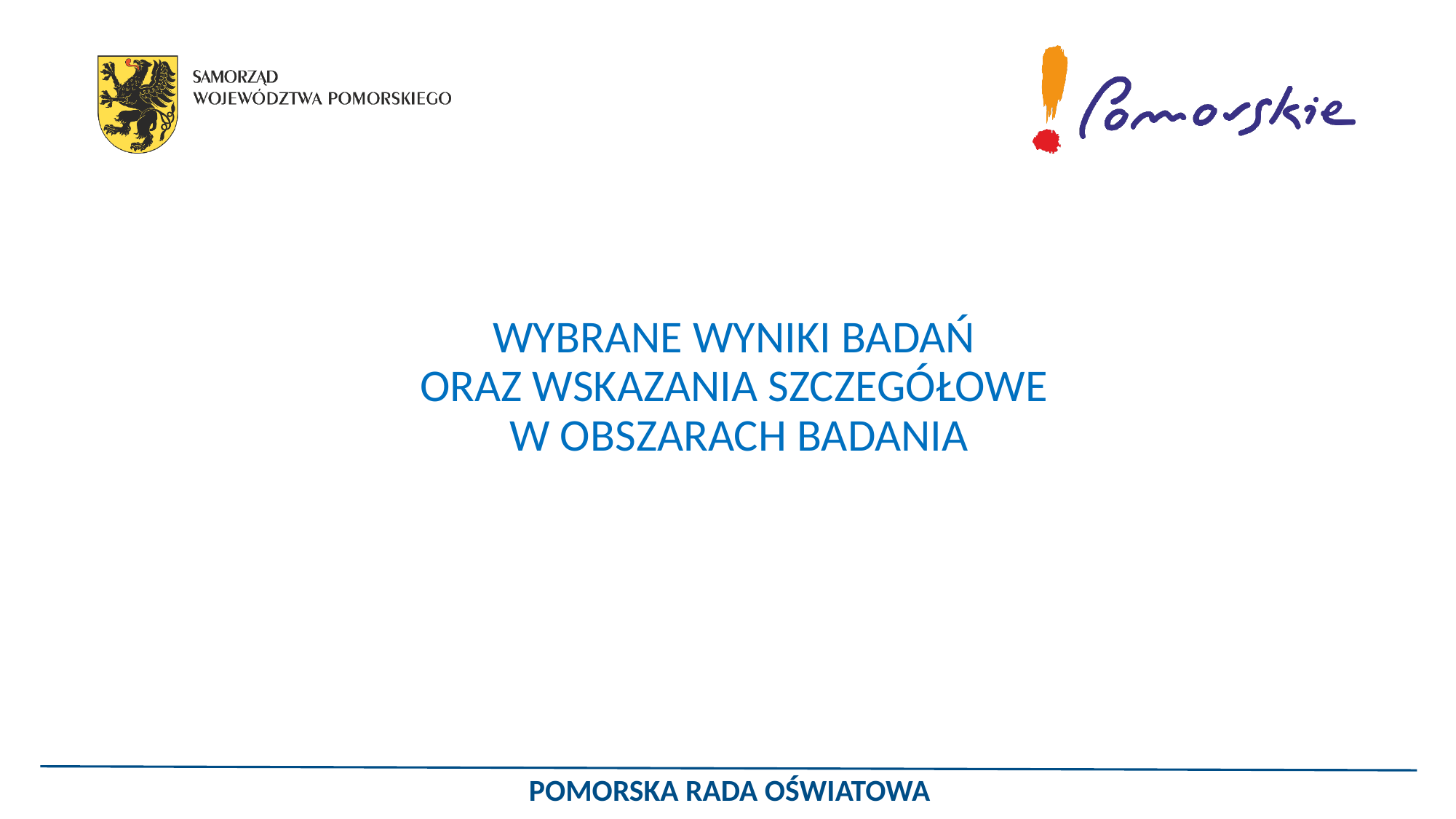

# WYBRANE WYNIKI BADAŃ ORAZ WSKAZANIA SZCZEGÓŁOWE W OBSZARACH BADANIA